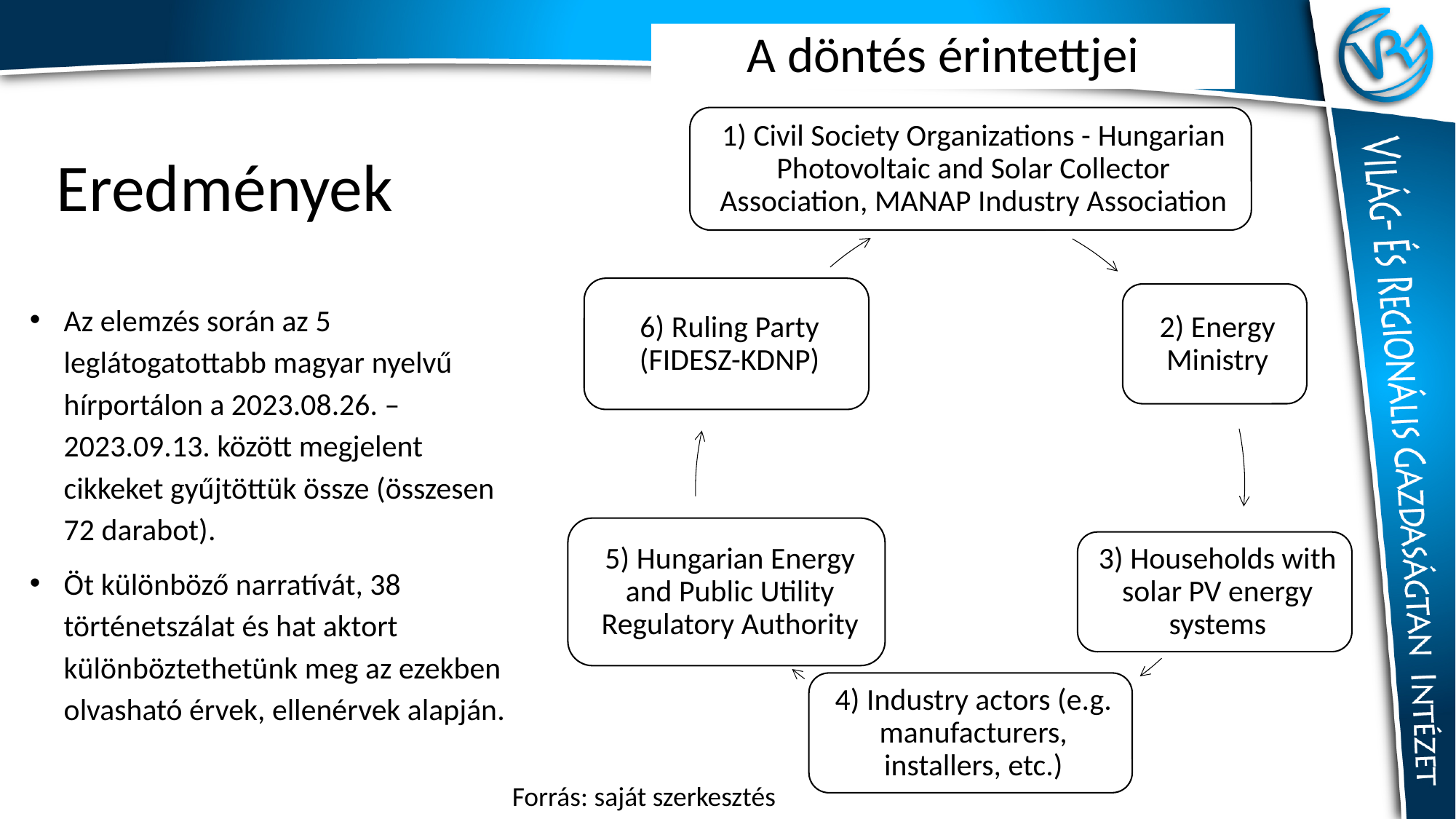

# A döntés érintettjei
Eredmények
1) Civil Society Organizations - Hungarian Photovoltaic and Solar Collector Association, MANAP Industry Association
2) Energy Ministry
3) Households with solar PV energy systems
4) Industry actors (e.g. manufacturers, installers, etc.)
5) Hungarian Energy and Public Utility Regulatory Authority
6) Ruling Party (FIDESZ-KDNP)
Az elemzés során az 5 leglátogatottabb magyar nyelvű hírportálon a 2023.08.26. – 2023.09.13. között megjelent cikkeket gyűjtöttük össze (összesen 72 darabot).
Öt különböző narratívát, 38 történetszálat és hat aktort különböztethetünk meg az ezekben olvasható érvek, ellenérvek alapján.
Forrás: saját szerkesztés